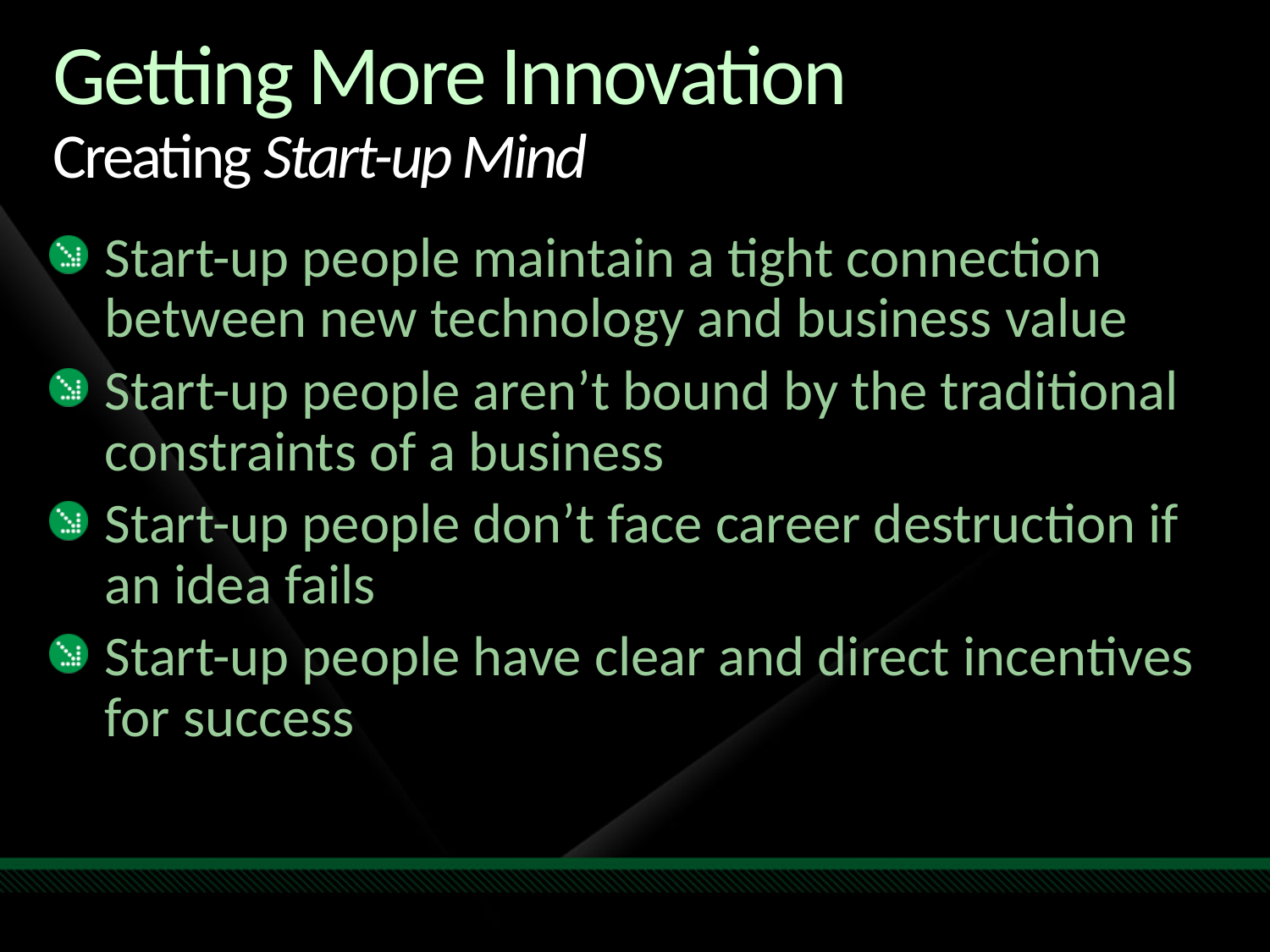

# Getting More Innovation Creating Start-up Mind
Start-up people maintain a tight connection between new technology and business value
Start-up people aren’t bound by the traditional constraints of a business
Start-up people don’t face career destruction if an idea fails
Start-up people have clear and direct incentives for success